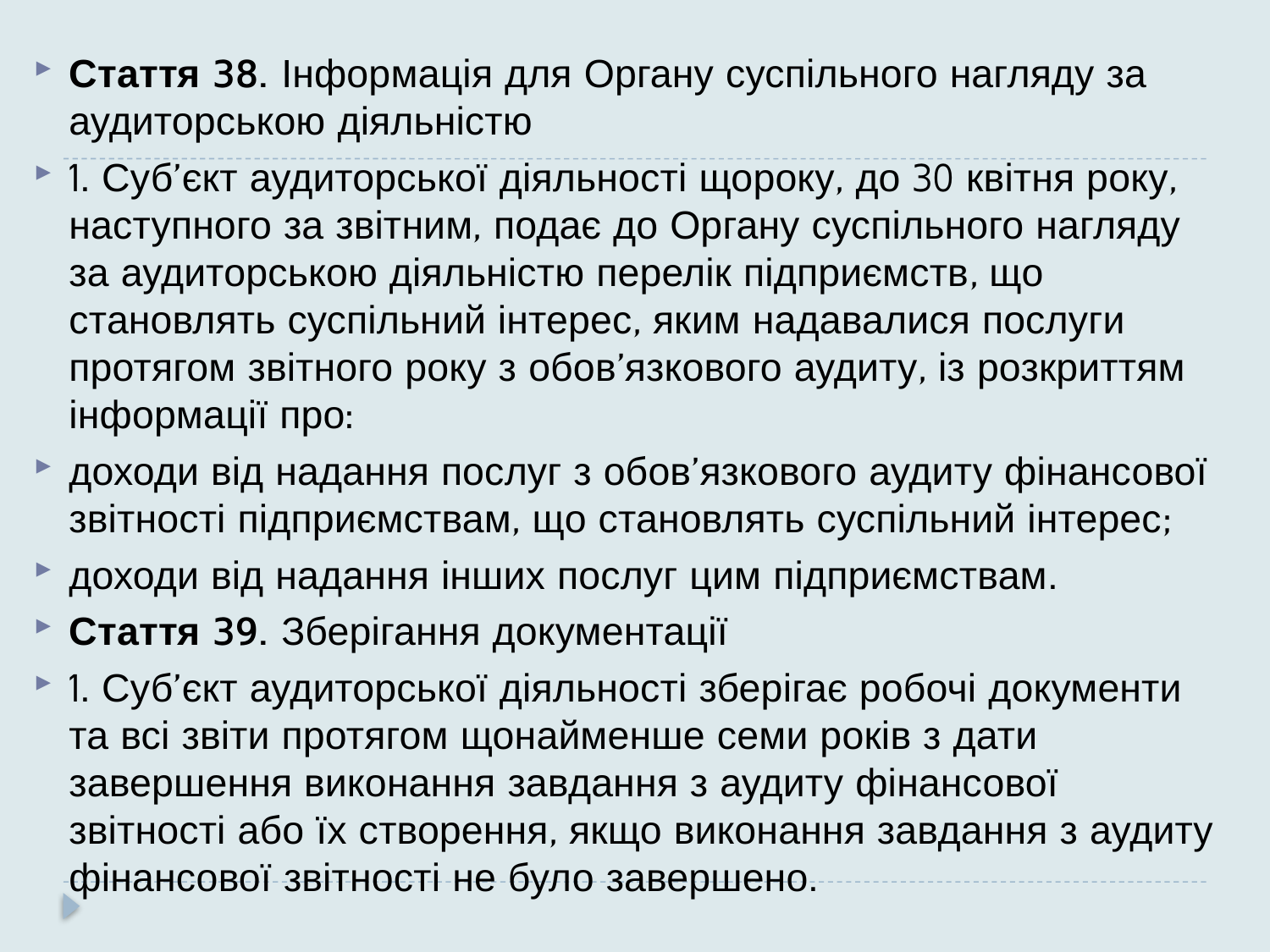

Стаття 38. Інформація для Органу суспільного нагляду за аудиторською діяльністю
1. Суб’єкт аудиторської діяльності щороку, до 30 квітня року, наступного за звітним, подає до Органу суспільного нагляду за аудиторською діяльністю перелік підприємств, що становлять суспільний інтерес, яким надавалися послуги протягом звітного року з обов’язкового аудиту, із розкриттям інформації про:
доходи від надання послуг з обов’язкового аудиту фінансової звітності підприємствам, що становлять суспільний інтерес;
доходи від надання інших послуг цим підприємствам.
Стаття 39. Зберігання документації
1. Суб’єкт аудиторської діяльності зберігає робочі документи та всі звіти протягом щонайменше семи років з дати завершення виконання завдання з аудиту фінансової звітності або їх створення, якщо виконання завдання з аудиту фінансової звітності не було завершено.